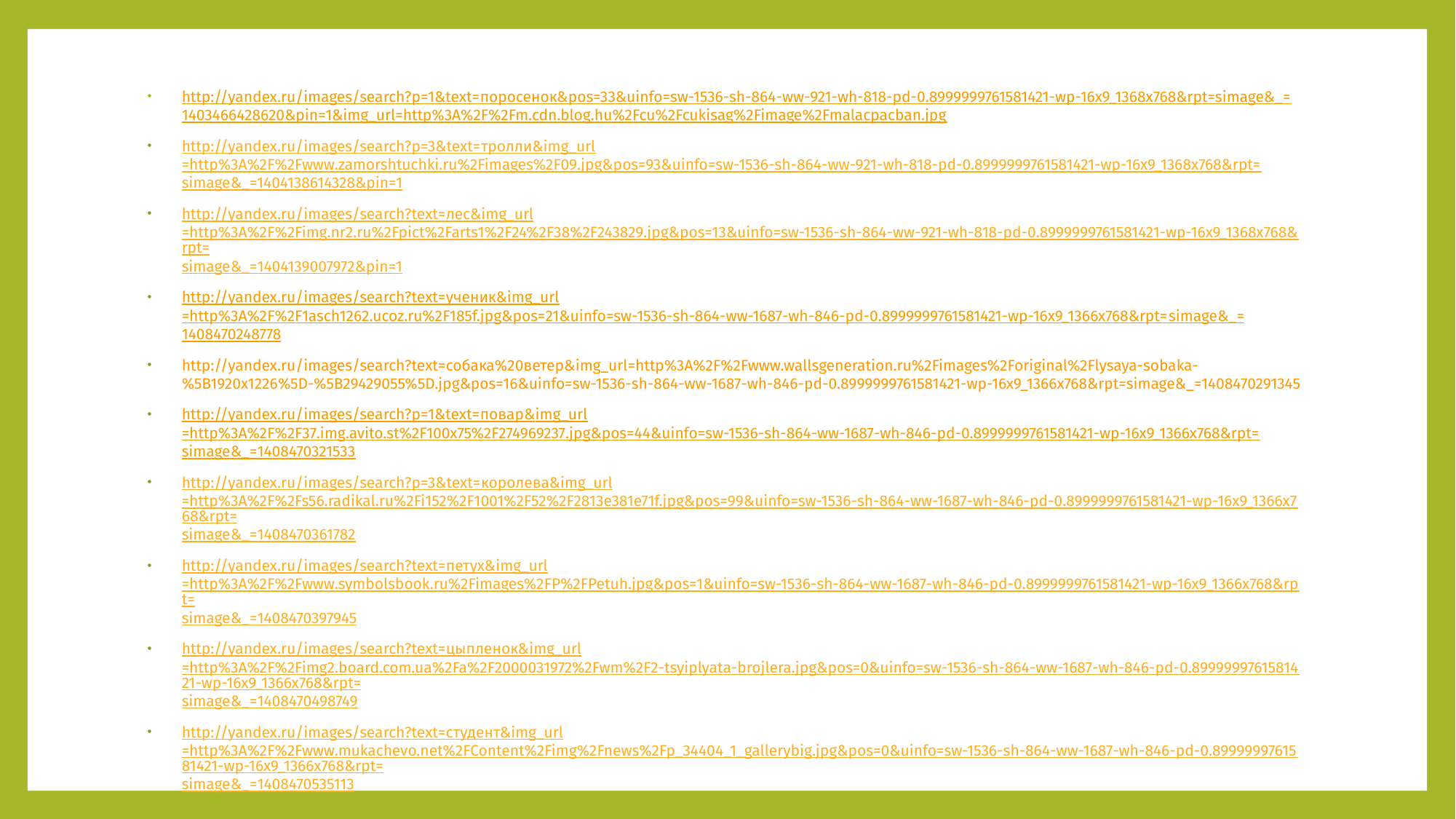

http://yandex.ru/images/search?p=1&text=поросенок&pos=33&uinfo=sw-1536-sh-864-ww-921-wh-818-pd-0.8999999761581421-wp-16x9_1368x768&rpt=simage&_=1403466428620&pin=1&img_url=http%3A%2F%2Fm.cdn.blog.hu%2Fcu%2Fcukisag%2Fimage%2Fmalacpacban.jpg
http://yandex.ru/images/search?p=3&text=тролли&img_url=http%3A%2F%2Fwww.zamorshtuchki.ru%2Fimages%2F09.jpg&pos=93&uinfo=sw-1536-sh-864-ww-921-wh-818-pd-0.8999999761581421-wp-16x9_1368x768&rpt=simage&_=1404138614328&pin=1
http://yandex.ru/images/search?text=лес&img_url=http%3A%2F%2Fimg.nr2.ru%2Fpict%2Farts1%2F24%2F38%2F243829.jpg&pos=13&uinfo=sw-1536-sh-864-ww-921-wh-818-pd-0.8999999761581421-wp-16x9_1368x768&rpt=simage&_=1404139007972&pin=1
http://yandex.ru/images/search?text=ученик&img_url=http%3A%2F%2F1asch1262.ucoz.ru%2F185f.jpg&pos=21&uinfo=sw-1536-sh-864-ww-1687-wh-846-pd-0.8999999761581421-wp-16x9_1366x768&rpt=simage&_=1408470248778
http://yandex.ru/images/search?text=собака%20ветер&img_url=http%3A%2F%2Fwww.wallsgeneration.ru%2Fimages%2Foriginal%2Flysaya-sobaka-%5B1920x1226%5D-%5B29429055%5D.jpg&pos=16&uinfo=sw-1536-sh-864-ww-1687-wh-846-pd-0.8999999761581421-wp-16x9_1366x768&rpt=simage&_=1408470291345
http://yandex.ru/images/search?p=1&text=повар&img_url=http%3A%2F%2F37.img.avito.st%2F100x75%2F274969237.jpg&pos=44&uinfo=sw-1536-sh-864-ww-1687-wh-846-pd-0.8999999761581421-wp-16x9_1366x768&rpt=simage&_=1408470321533
http://yandex.ru/images/search?p=3&text=королева&img_url=http%3A%2F%2Fs56.radikal.ru%2Fi152%2F1001%2F52%2F2813e381e71f.jpg&pos=99&uinfo=sw-1536-sh-864-ww-1687-wh-846-pd-0.8999999761581421-wp-16x9_1366x768&rpt=simage&_=1408470361782
http://yandex.ru/images/search?text=петух&img_url=http%3A%2F%2Fwww.symbolsbook.ru%2Fimages%2FP%2FPetuh.jpg&pos=1&uinfo=sw-1536-sh-864-ww-1687-wh-846-pd-0.8999999761581421-wp-16x9_1366x768&rpt=simage&_=1408470397945
http://yandex.ru/images/search?text=цыпленок&img_url=http%3A%2F%2Fimg2.board.com.ua%2Fa%2F2000031972%2Fwm%2F2-tsyiplyata-brojlera.jpg&pos=0&uinfo=sw-1536-sh-864-ww-1687-wh-846-pd-0.8999999761581421-wp-16x9_1366x768&rpt=simage&_=1408470498749
http://yandex.ru/images/search?text=студент&img_url=http%3A%2F%2Fwww.mukachevo.net%2FContent%2Fimg%2Fnews%2Fp_34404_1_gallerybig.jpg&pos=0&uinfo=sw-1536-sh-864-ww-1687-wh-846-pd-0.8999999761581421-wp-16x9_1366x768&rpt=simage&_=1408470535113